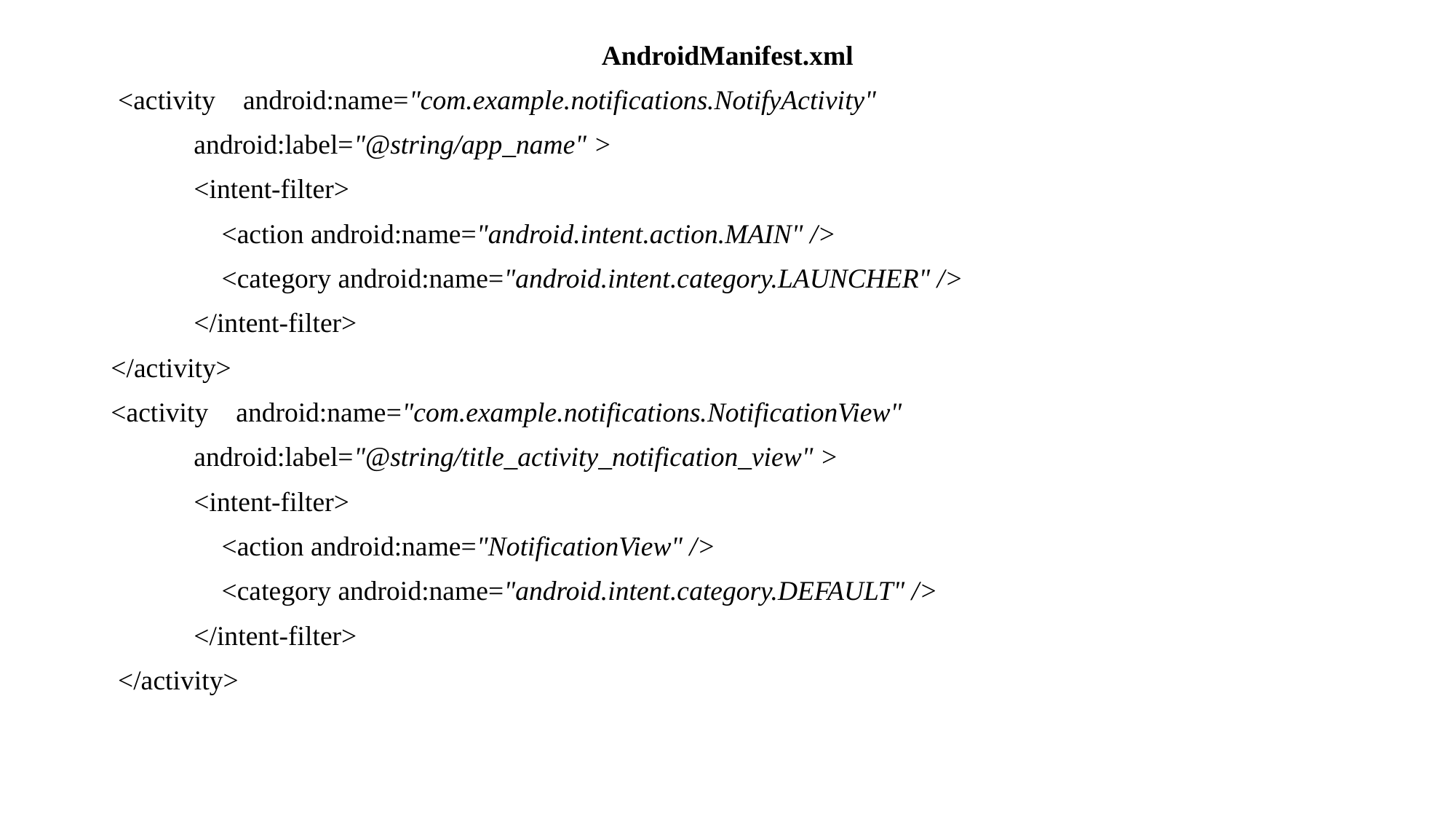

AndroidManifest.xml
 <activity    android:name="com.example.notifications.NotifyActivity"
            android:label="@string/app_name" >
            <intent-filter>
                <action android:name="android.intent.action.MAIN" />
                <category android:name="android.intent.category.LAUNCHER" />
            </intent-filter>
</activity>
<activity    android:name="com.example.notifications.NotificationView"
            android:label="@string/title_activity_notification_view" >
            <intent-filter>
                <action android:name="NotificationView" />
                <category android:name="android.intent.category.DEFAULT" />
            </intent-filter>
 </activity>